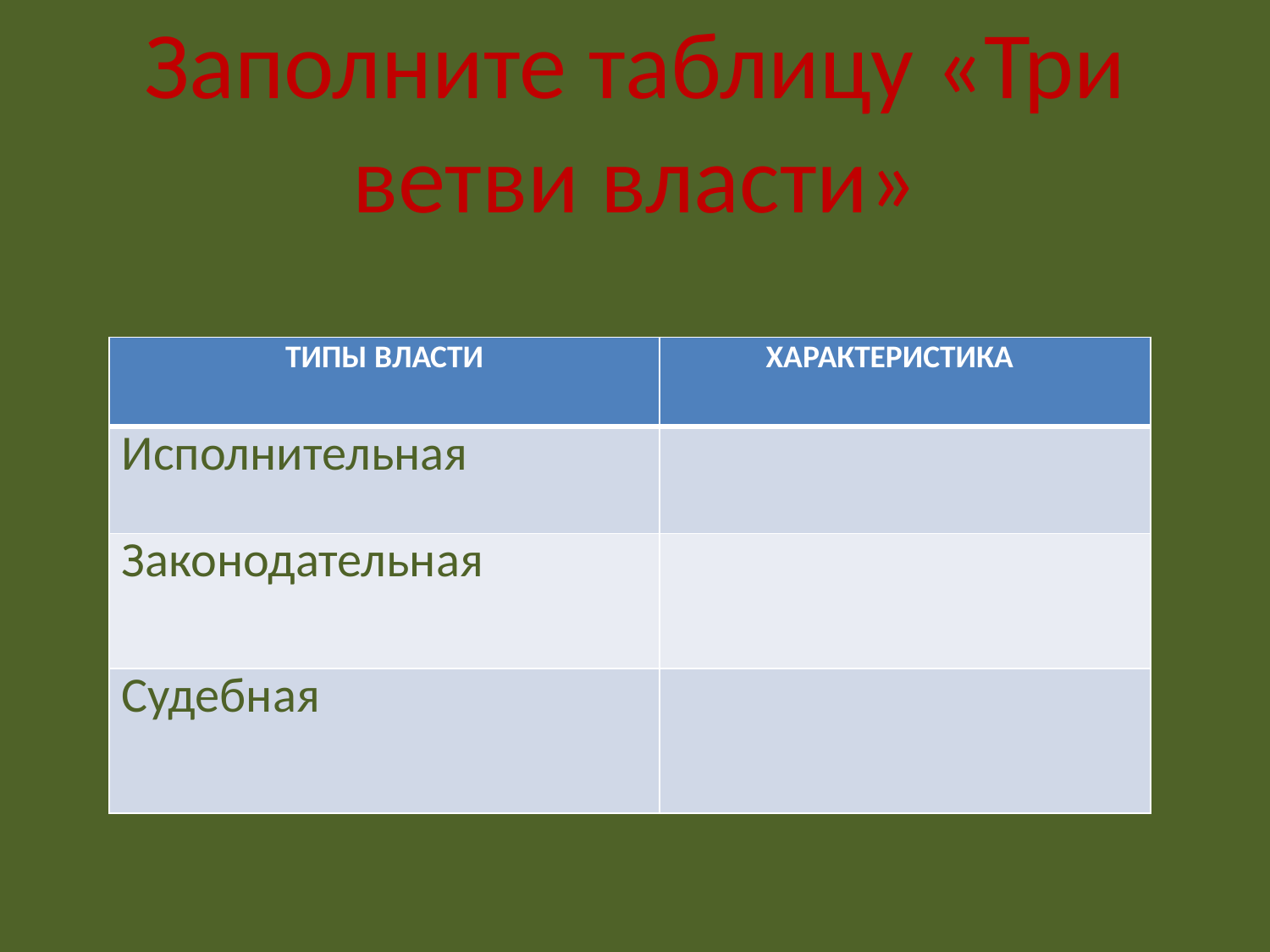

# Заполните таблицу «Три ветви власти»
| ТИПЫ ВЛАСТИ | ХАРАКТЕРИСТИКА |
| --- | --- |
| Исполнительная |  |
| Законодательная |  |
| Судебная |  |